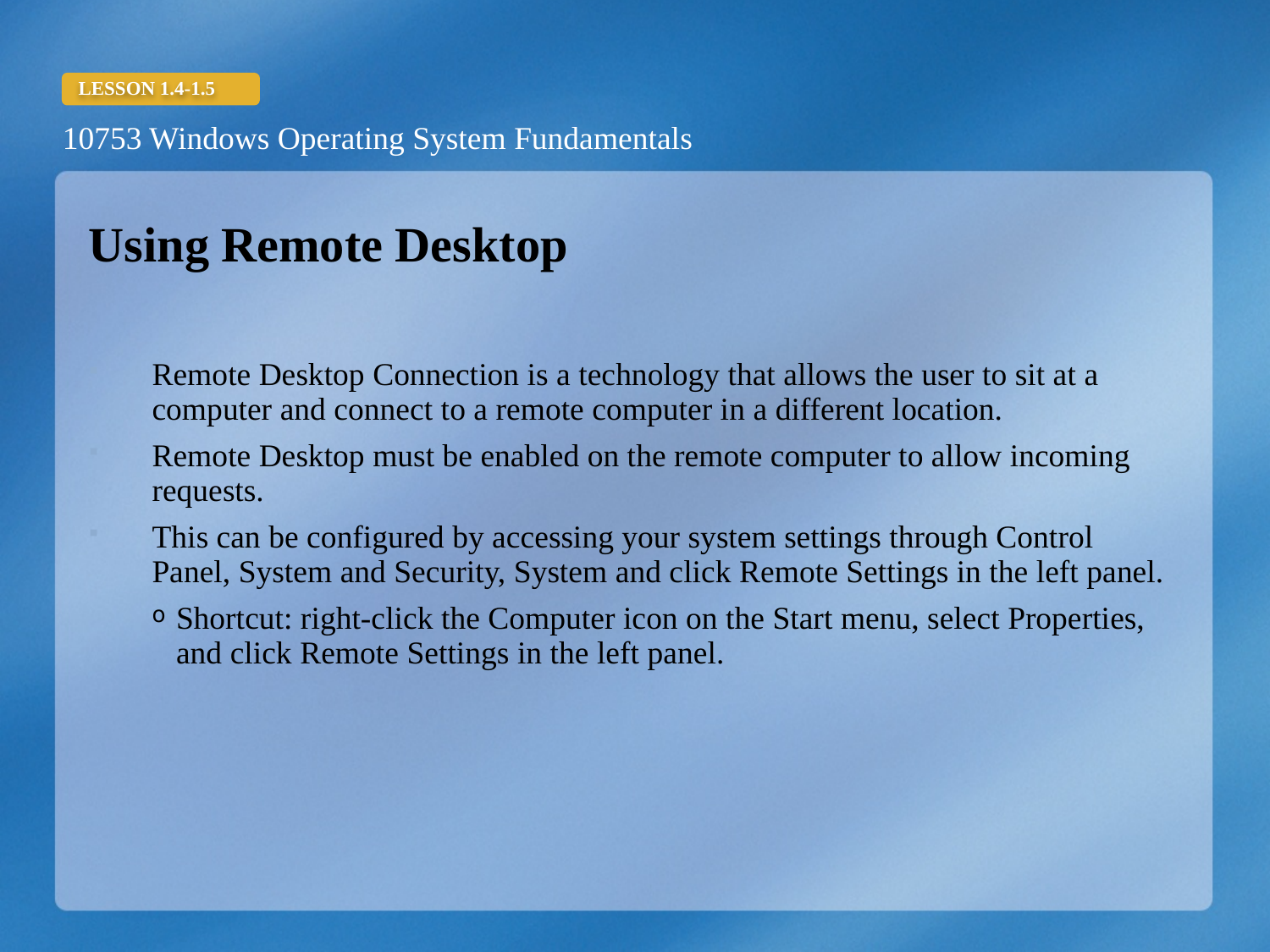

Using Remote Desktop

Remote Desktop Connection is a technology that allows the user to sit at a computer and connect to a remote computer in a different location.
Remote Desktop must be enabled on the remote computer to allow incoming requests.
This can be configured by accessing your system settings through Control Panel, System and Security, System and click Remote Settings in the left panel.
Shortcut: right-click the Computer icon on the Start menu, select Properties, and click Remote Settings in the left panel.